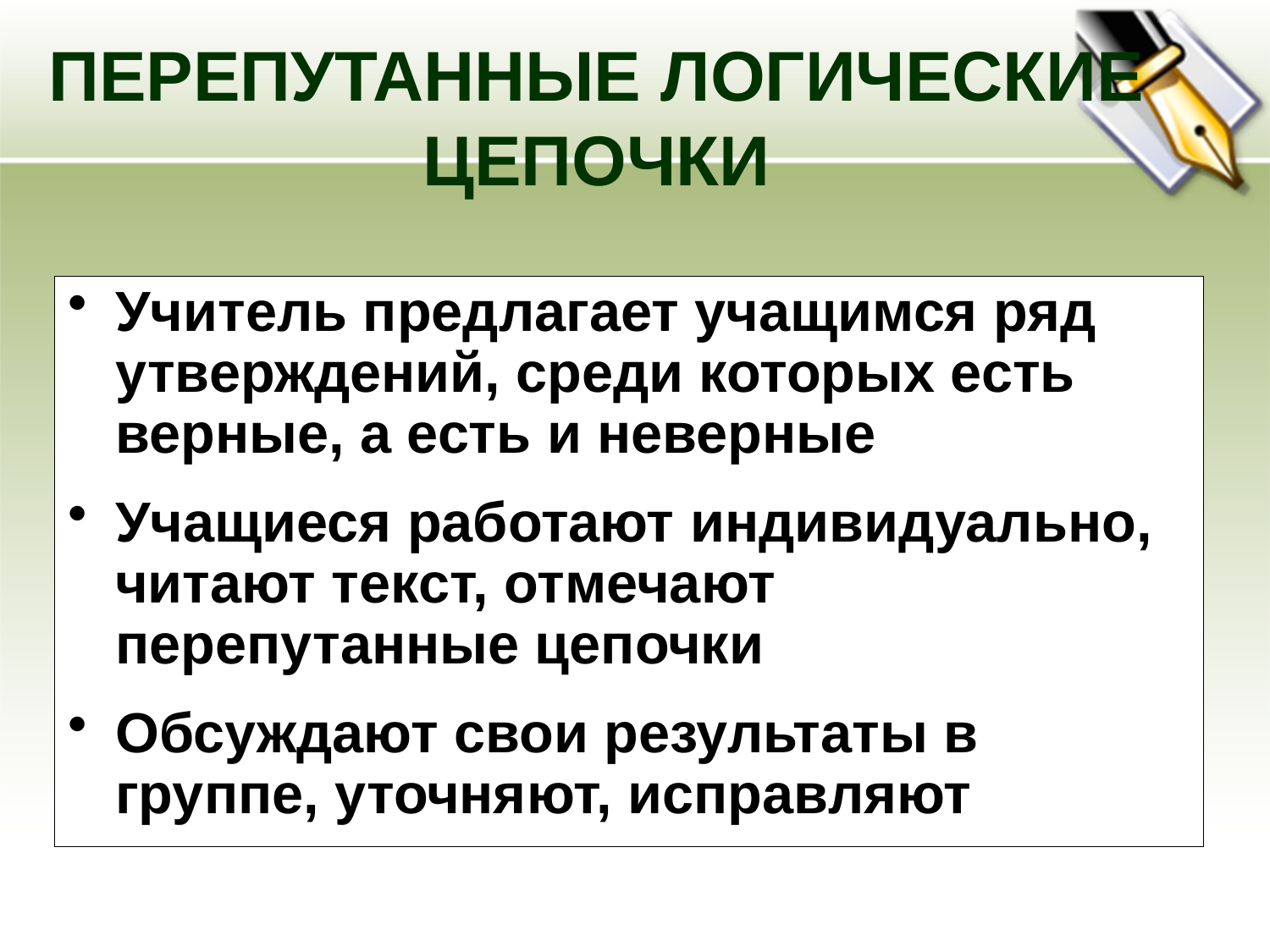

# ПЕРЕПУТАННЫЕ ЛОГИЧЕСКИЕ ЦЕПОЧКИ
Учитель предлагает учащимся ряд утверждений, среди которых есть верные, а есть и неверные
Учащиеся работают индивидуально, читают текст, отмечают перепутанные цепочки
Обсуждают свои результаты в группе, уточняют, исправляют